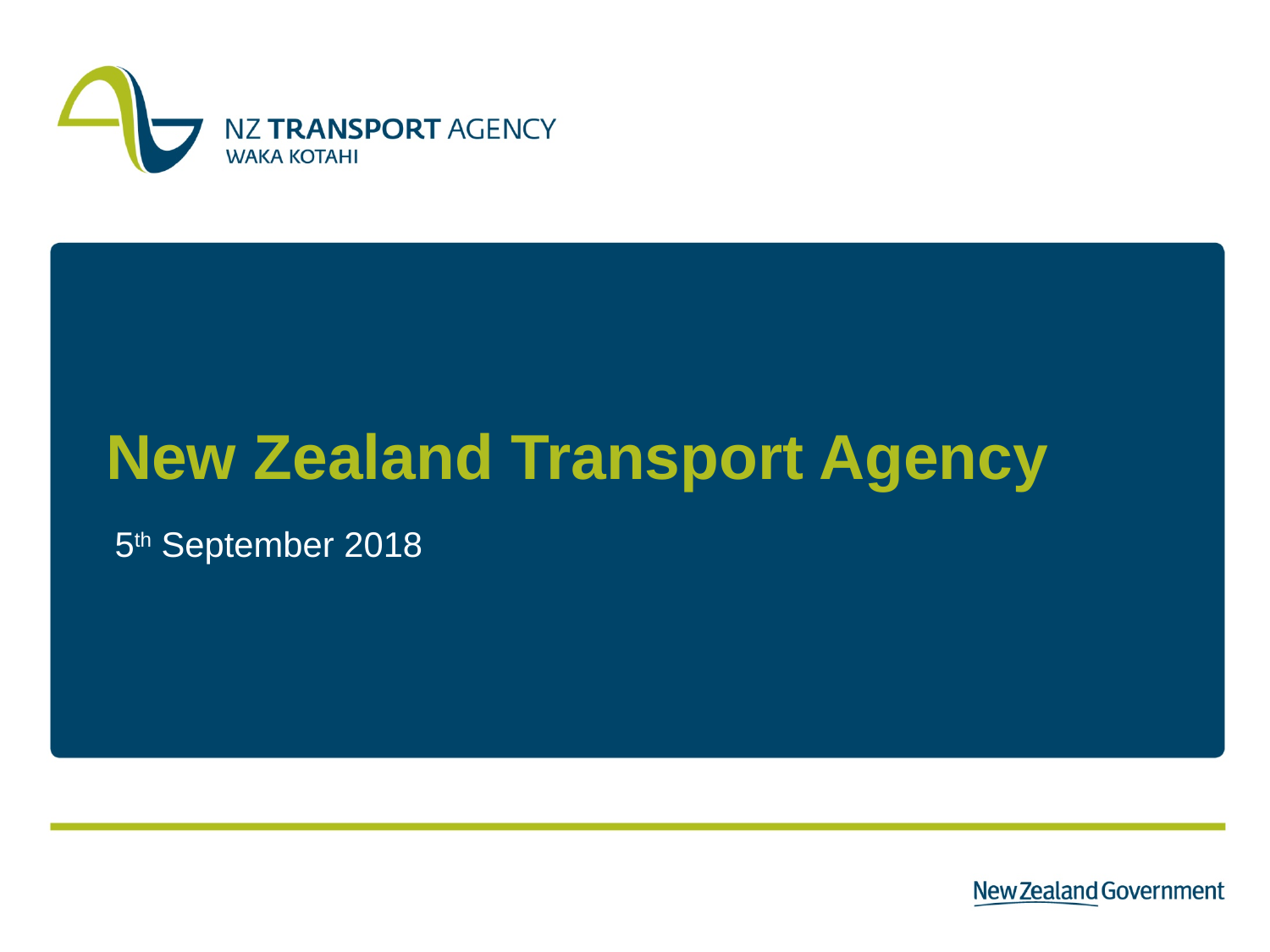

# New Zealand Transport Agency
5th September 2018